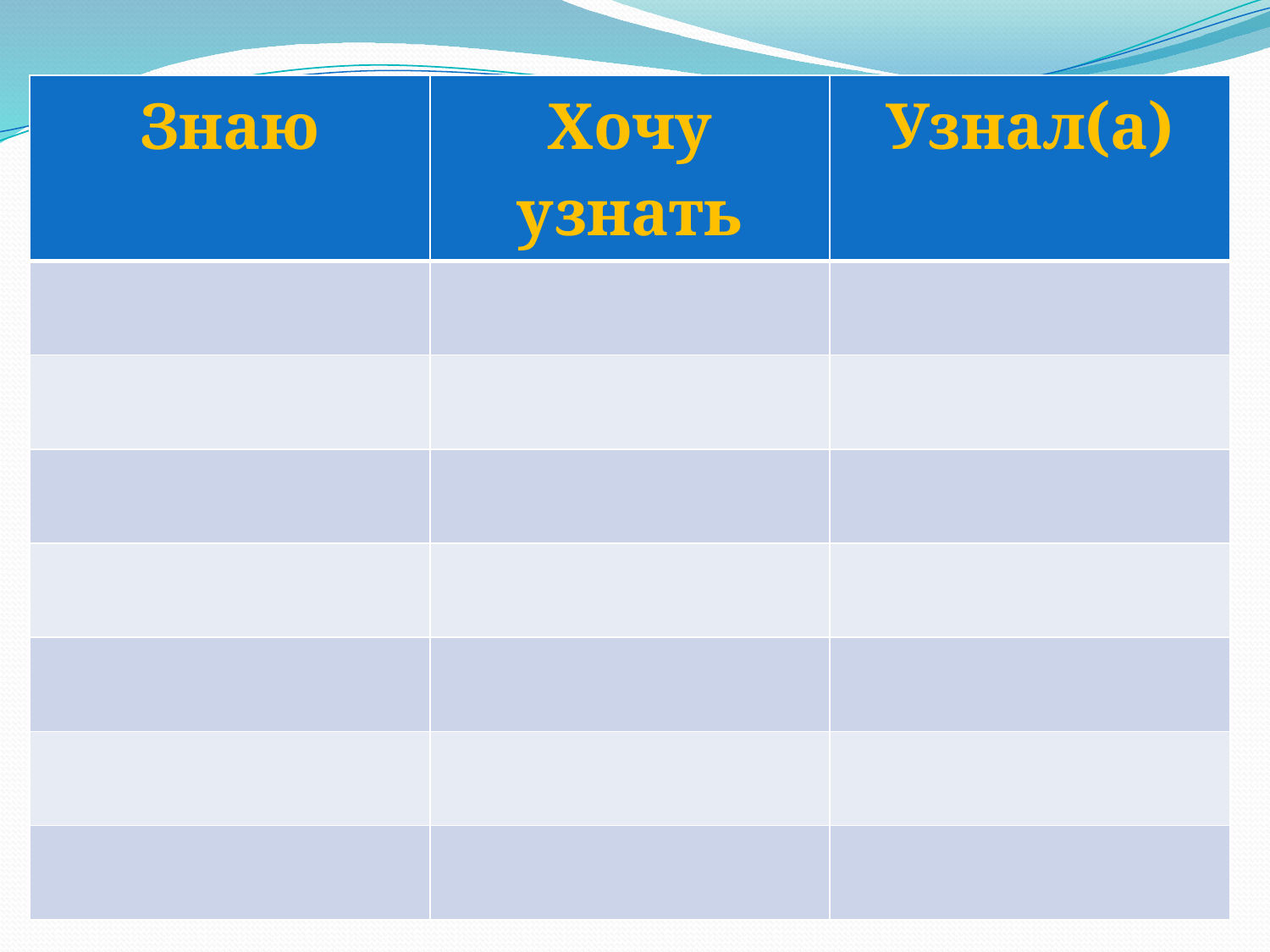

| Знаю | Хочу узнать | Узнал(а) |
| --- | --- | --- |
|  |  |  |
|  |  |  |
|  |  |  |
|  |  |  |
|  |  |  |
|  |  |  |
|  |  |  |